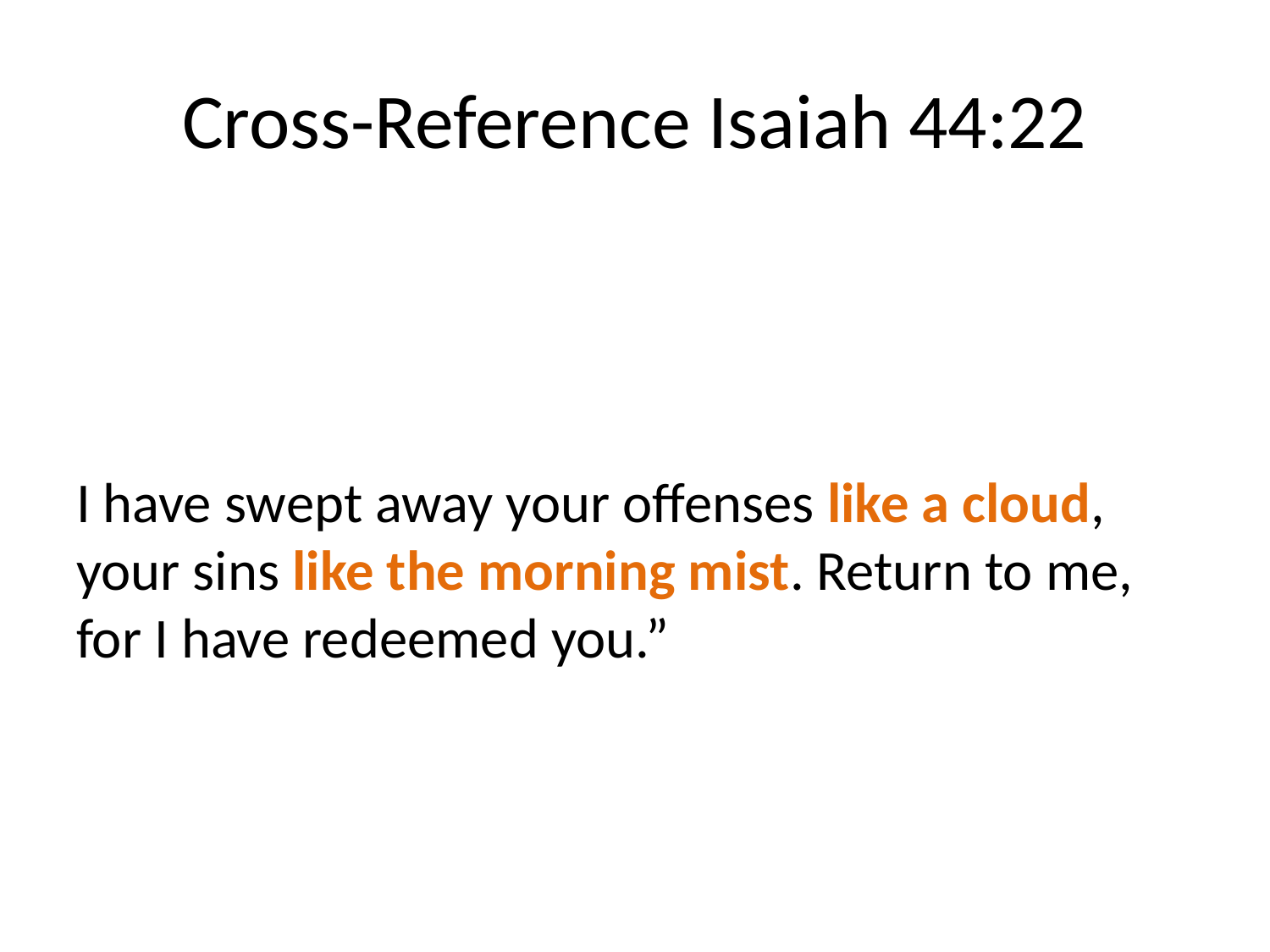

# Cross-Reference Isaiah 44:22

I have swept away your offenses like a cloud, your sins like the morning mist. Return to me, for I have redeemed you.”